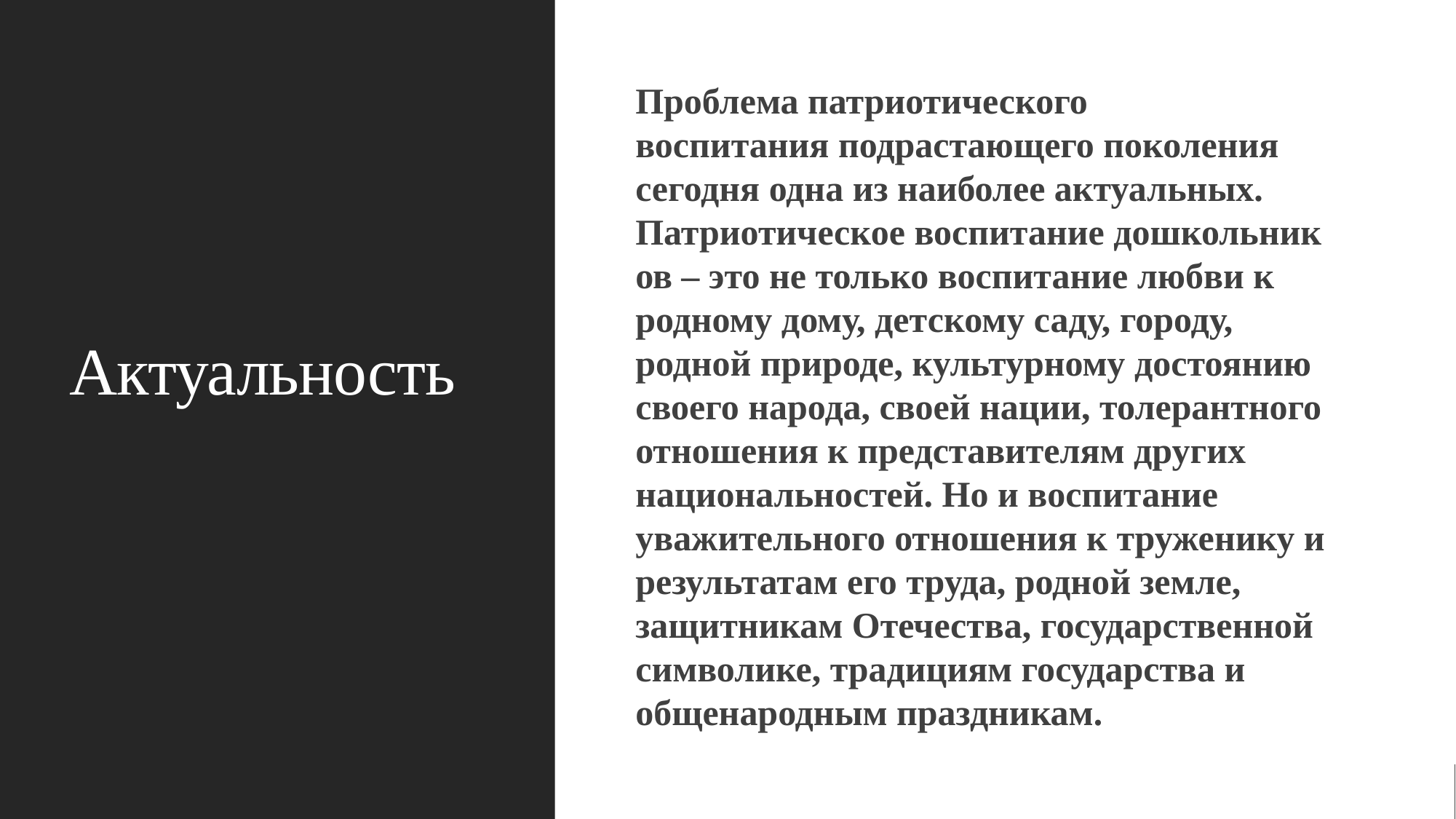

# Актуальность

Проблема патриотического воспитания подрастающего поколения сегодня одна из наиболее актуальных. Патриотическое воспитание дошкольников – это не только воспитание любви к родному дому, детскому саду, городу, родной природе, культурному достоянию своего народа, своей нации, толерантного отношения к представителям других национальностей. Но и воспитание уважительного отношения к труженику и результатам его труда, родной земле, защитникам Отечества, государственной символике, традициям государства и общенародным праздникам.